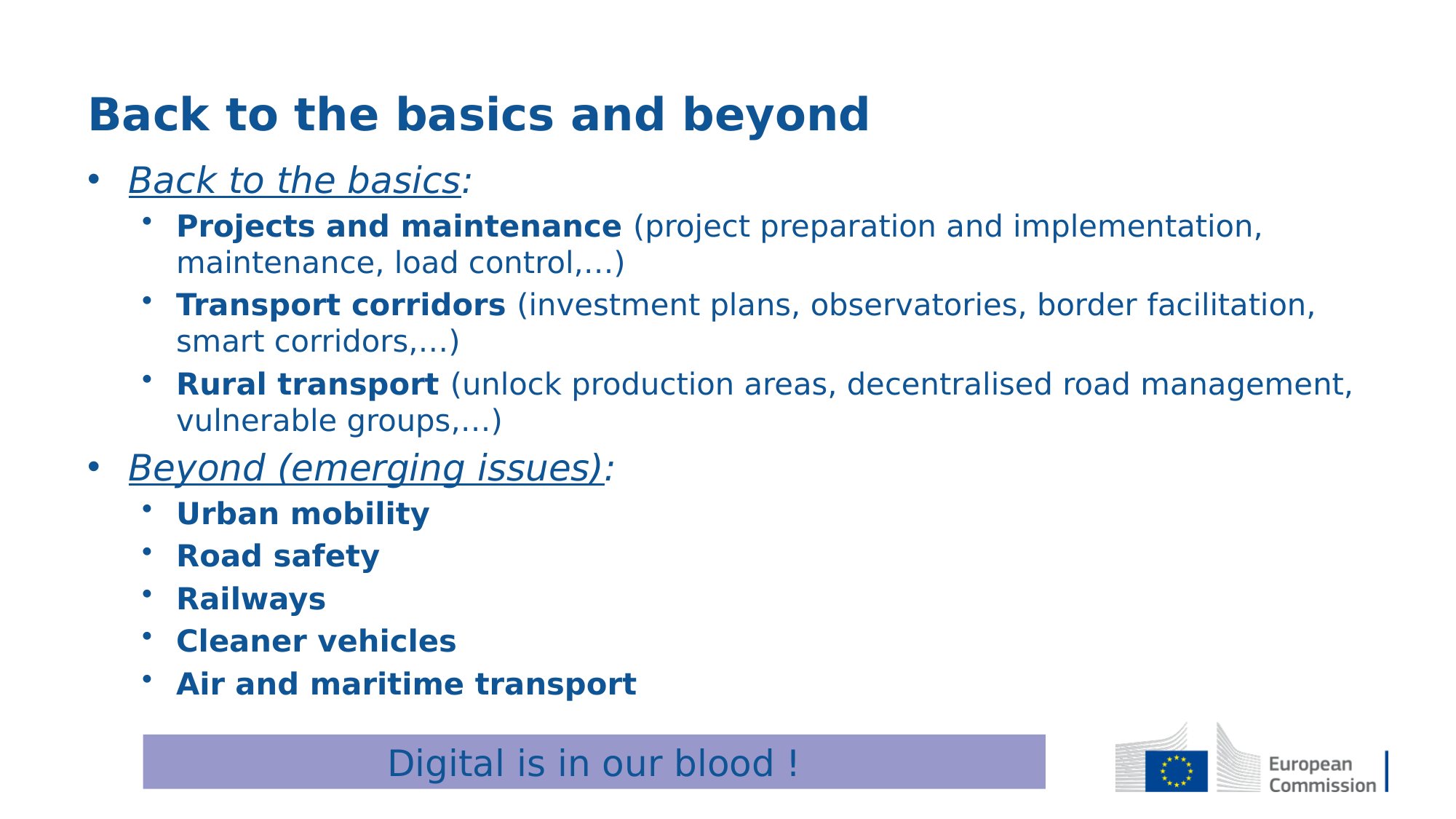

# Back to the basics and beyond
Back to the basics:
Projects and maintenance (project preparation and implementation, maintenance, load control,…)
Transport corridors (investment plans, observatories, border facilitation, smart corridors,…)
Rural transport (unlock production areas, decentralised road management, vulnerable groups,…)
Beyond (emerging issues):
Urban mobility
Road safety
Railways
Cleaner vehicles
Air and maritime transport
Digital is in our blood !